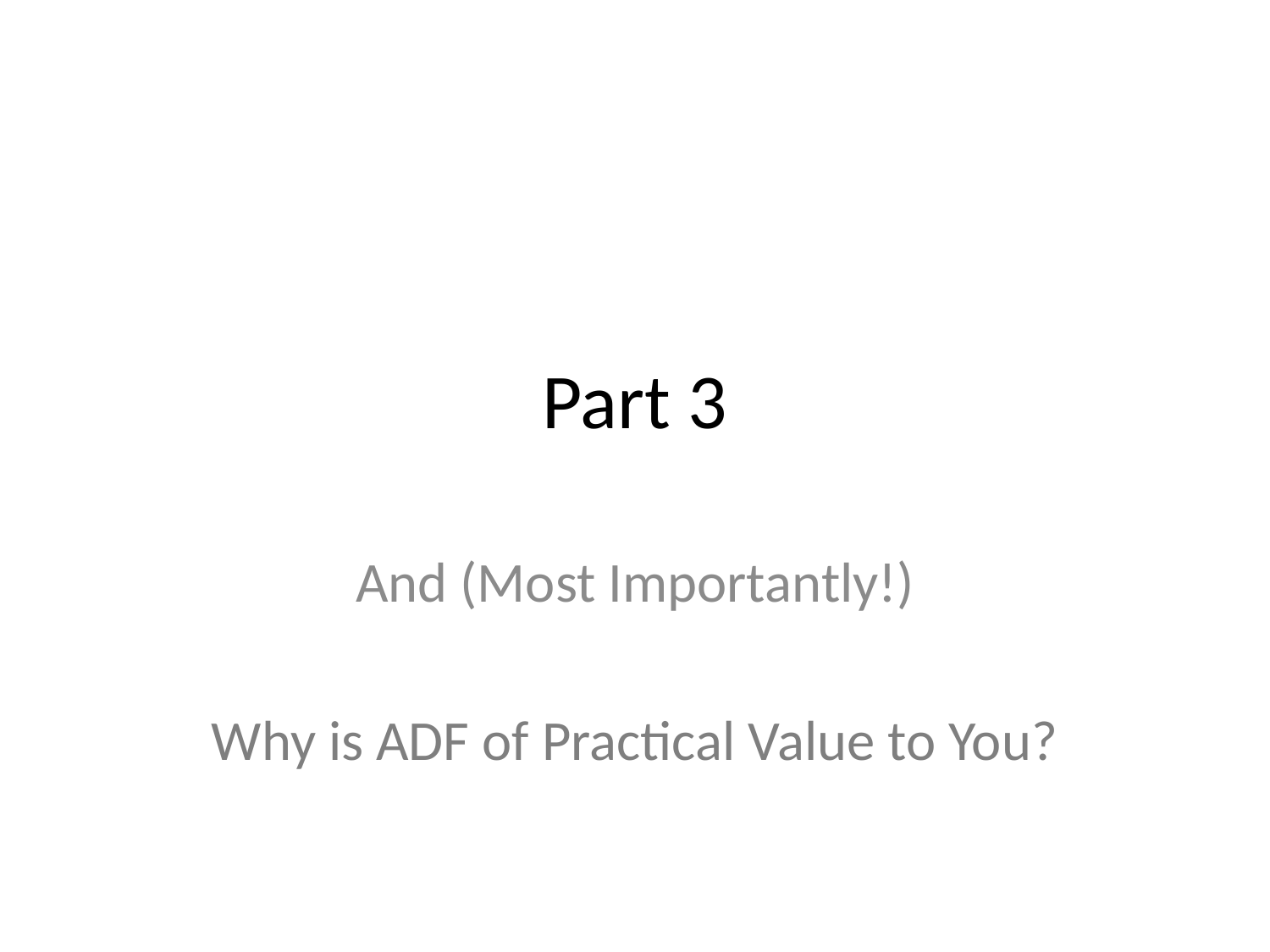

# Part 3
And (Most Importantly!)

Why is ADF of Practical Value to You?